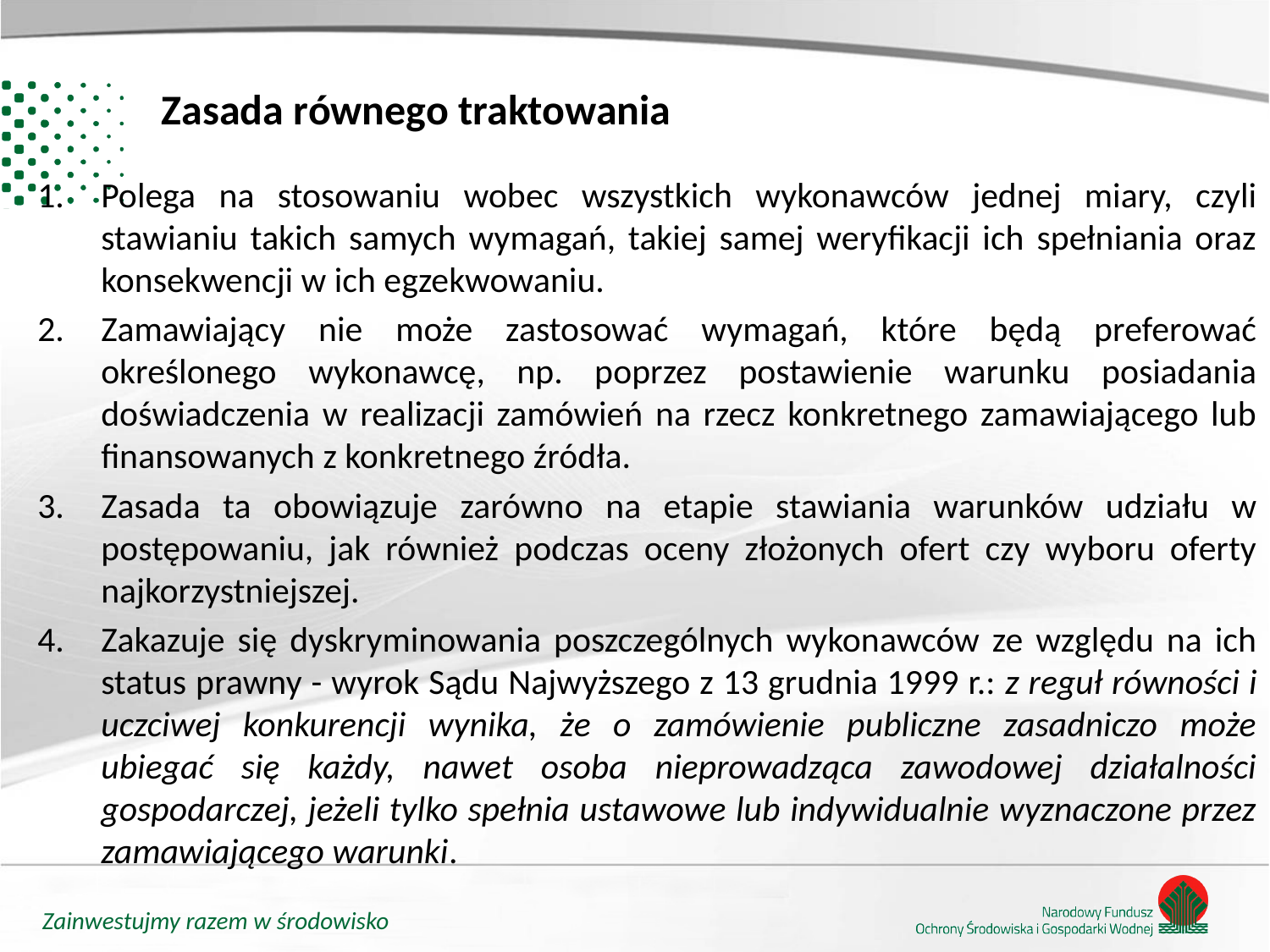

# Zasada równego traktowania
Polega na stosowaniu wobec wszystkich wykonawców jednej miary, czyli stawianiu takich samych wymagań, takiej samej weryfikacji ich spełniania oraz konsekwencji w ich egzekwowaniu.
Zamawiający nie może zastosować wymagań, które będą preferować określonego wykonawcę, np. poprzez postawienie warunku posiadania doświadczenia w realizacji zamówień na rzecz konkretnego zamawiającego lub finansowanych z konkretnego źródła.
Zasada ta obowiązuje zarówno na etapie stawiania warunków udziału w postępowaniu, jak również podczas oceny złożonych ofert czy wyboru oferty najkorzystniejszej.
Zakazuje się dyskryminowania poszczególnych wykonawców ze względu na ich status prawny - wyrok Sądu Najwyższego z 13 grudnia 1999 r.: z reguł równości i uczciwej konkurencji wynika, że o zamówienie publiczne zasadniczo może ubiegać się każdy, nawet osoba nieprowadząca zawodowej działalności gospodarczej, jeżeli tylko spełnia ustawowe lub indywidualnie wyznaczone przez zamawiającego warunki.